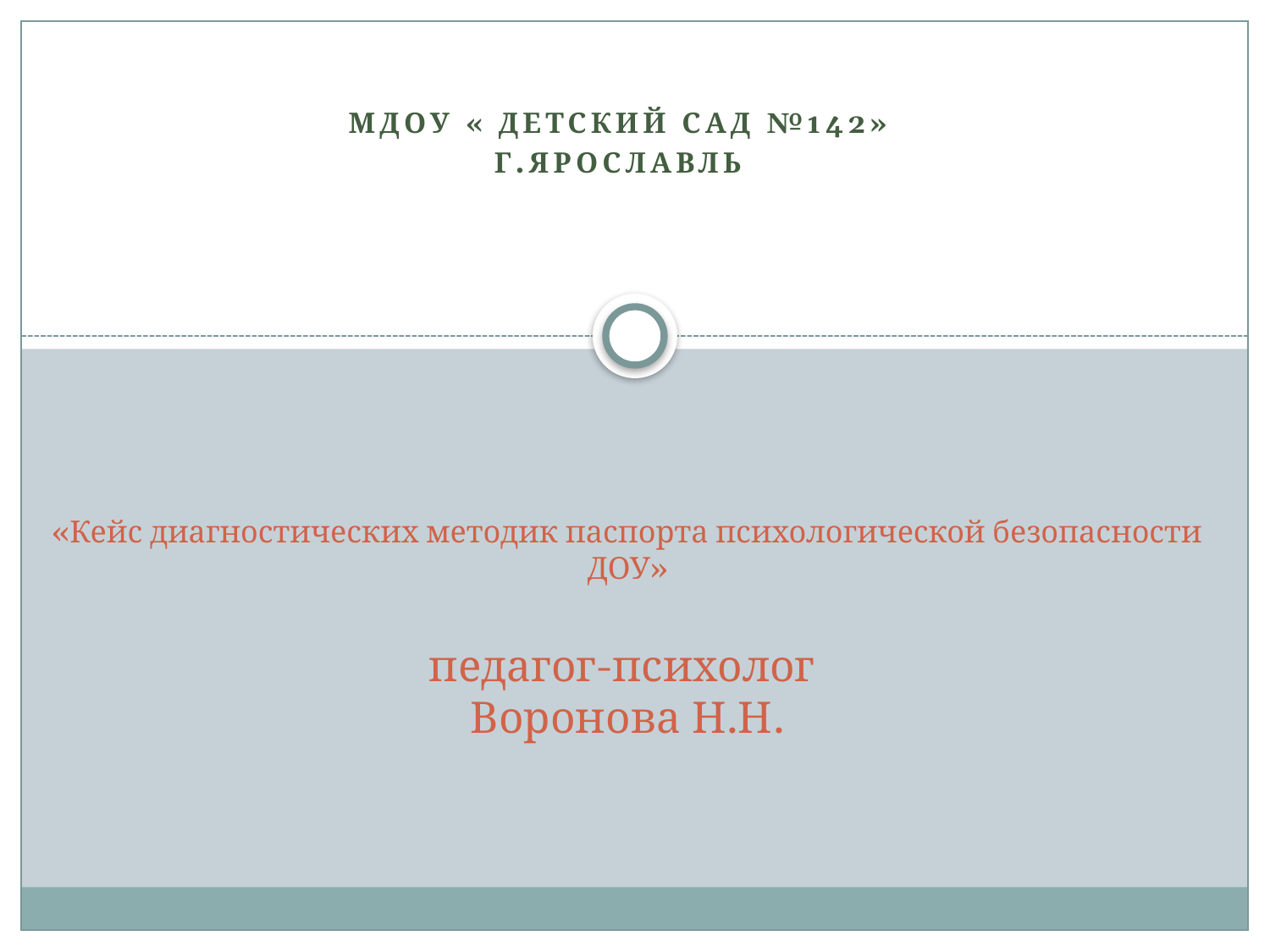

МДОУ « Детский сад №142»
Г.Ярославль
# «Кейс диагностических методик паспорта психологической безопасности ДОУ» педагог-психолог Воронова Н.Н.